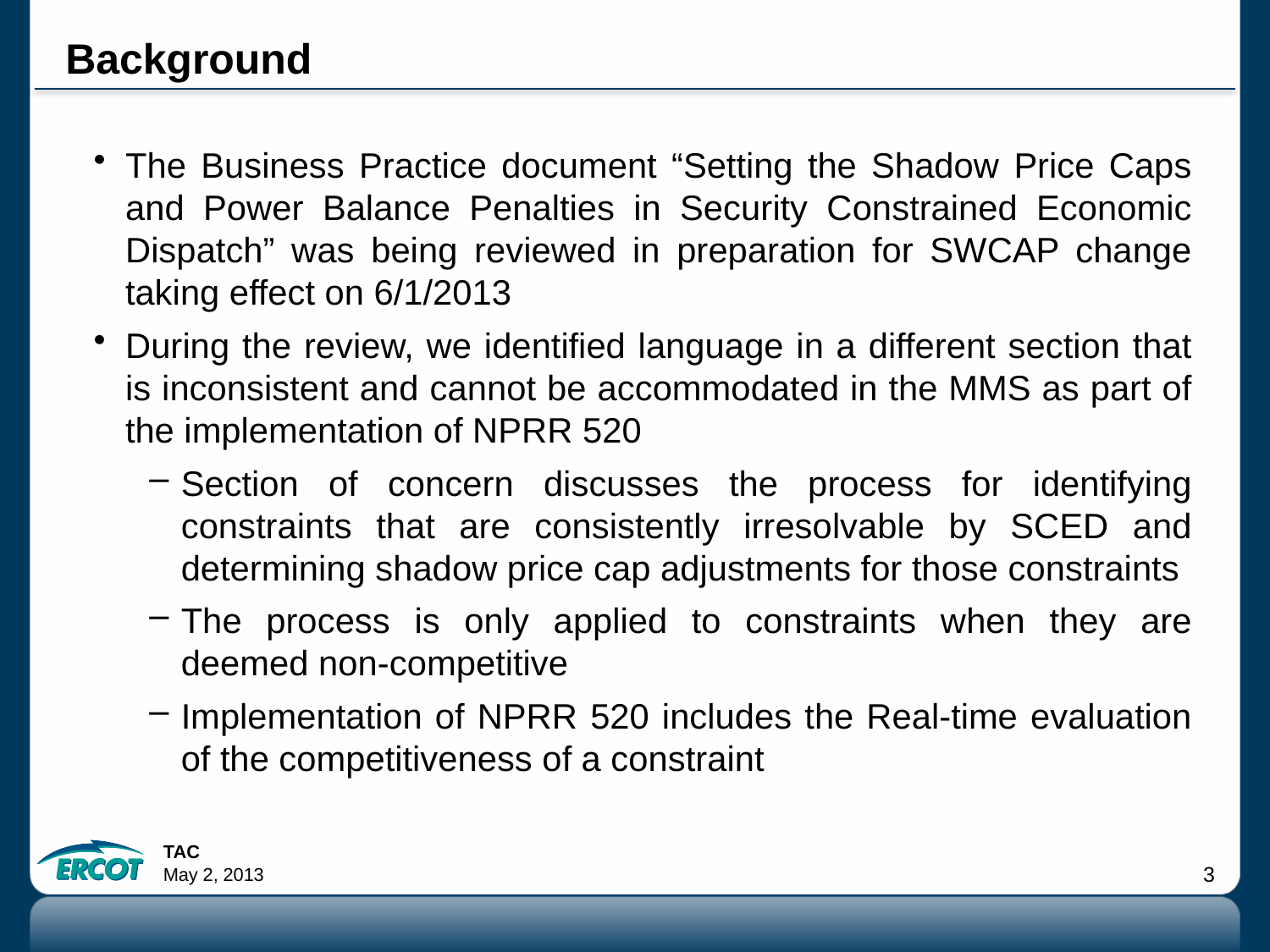

# Background
The Business Practice document “Setting the Shadow Price Caps and Power Balance Penalties in Security Constrained Economic Dispatch” was being reviewed in preparation for SWCAP change taking effect on 6/1/2013
During the review, we identified language in a different section that is inconsistent and cannot be accommodated in the MMS as part of the implementation of NPRR 520
Section of concern discusses the process for identifying constraints that are consistently irresolvable by SCED and determining shadow price cap adjustments for those constraints
The process is only applied to constraints when they are deemed non-competitive
Implementation of NPRR 520 includes the Real-time evaluation of the competitiveness of a constraint